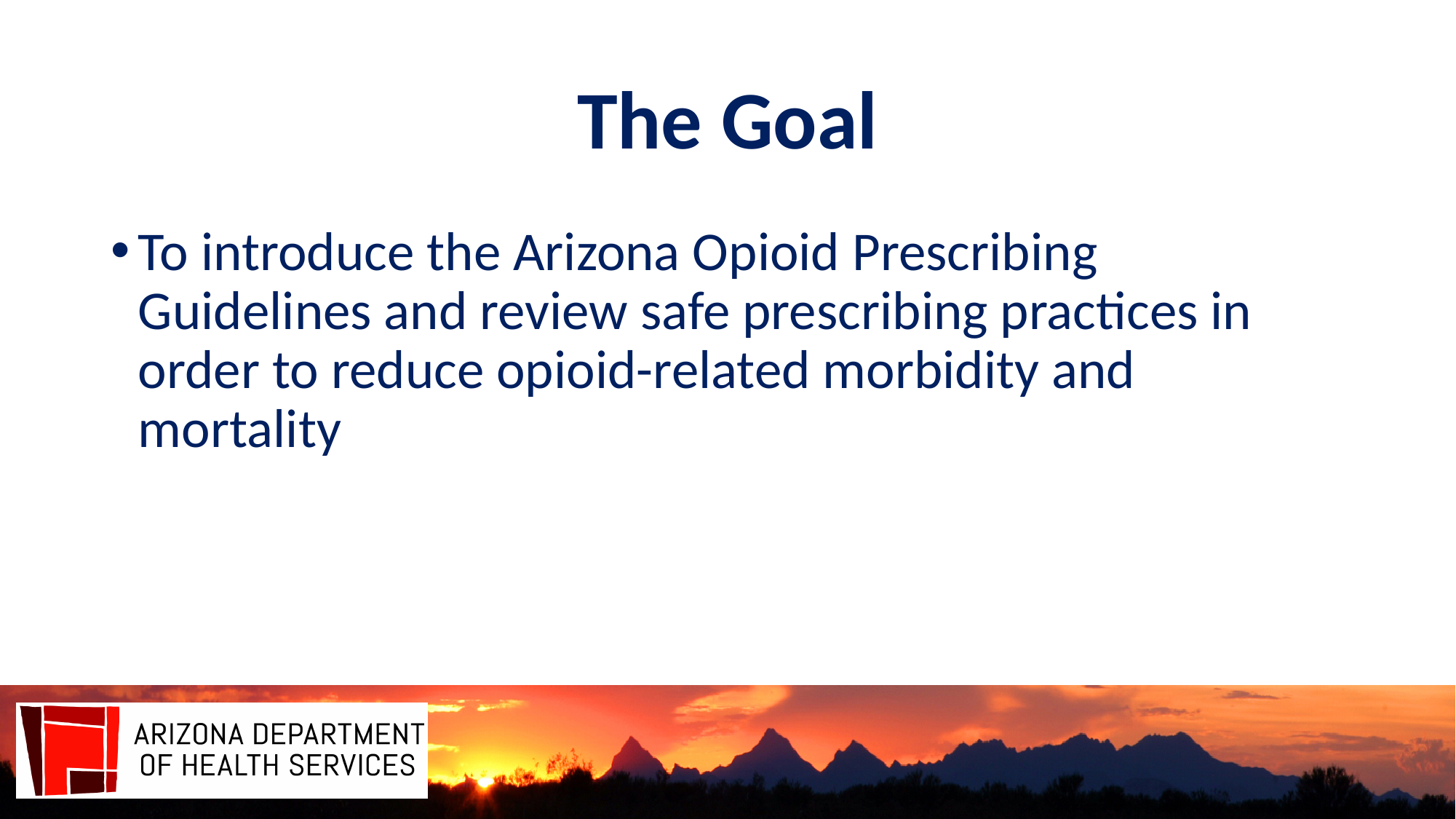

# The Goal
To introduce the Arizona Opioid Prescribing Guidelines and review safe prescribing practices in order to reduce opioid-related morbidity and mortality